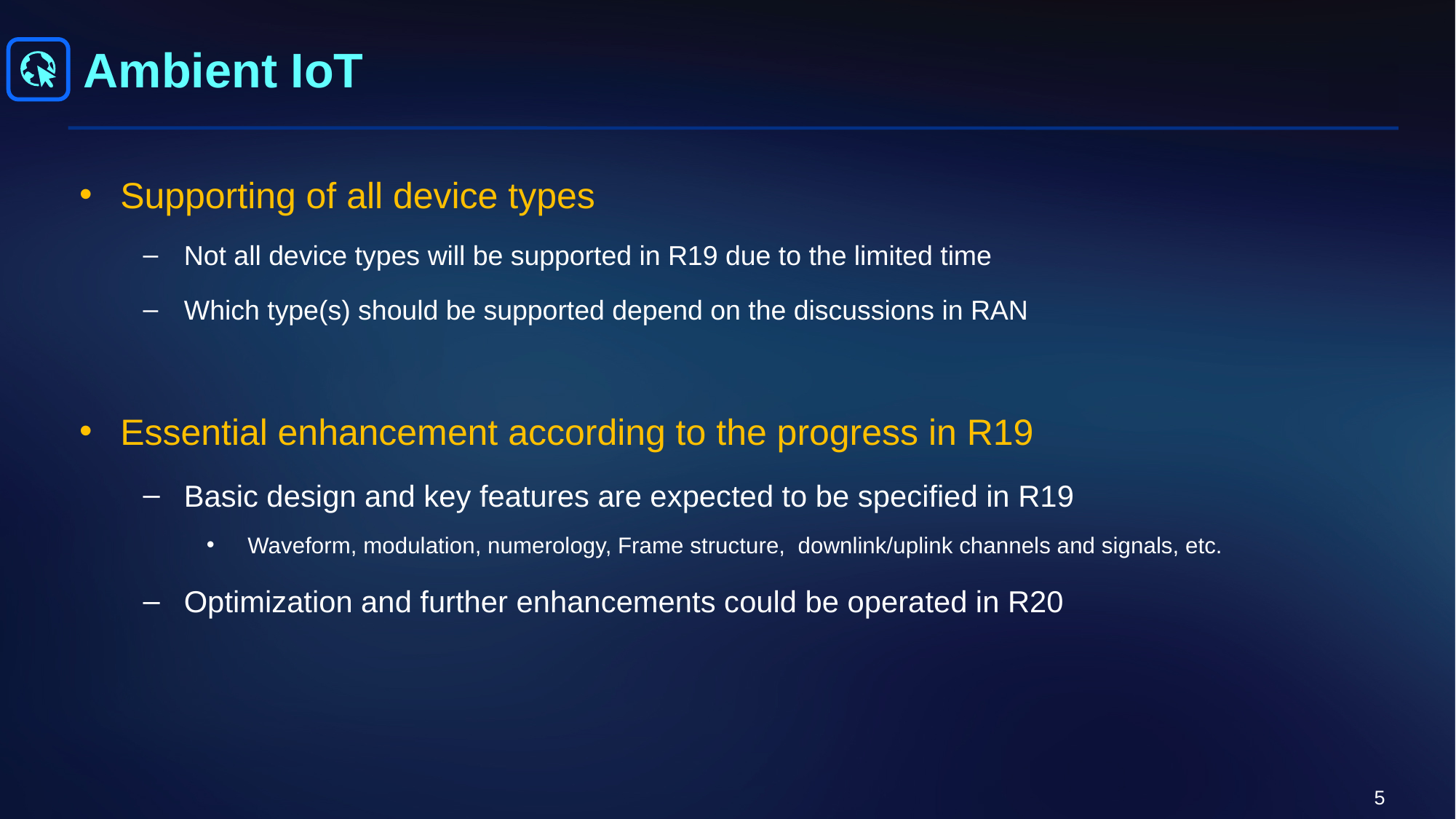

# Ambient IoT
Supporting of all device types
Not all device types will be supported in R19 due to the limited time
Which type(s) should be supported depend on the discussions in RAN

Essential enhancement according to the progress in R19
Basic design and key features are expected to be specified in R19
Waveform, modulation, numerology, Frame structure,  downlink/uplink channels and signals, etc.
Optimization and further enhancements could be operated in R20